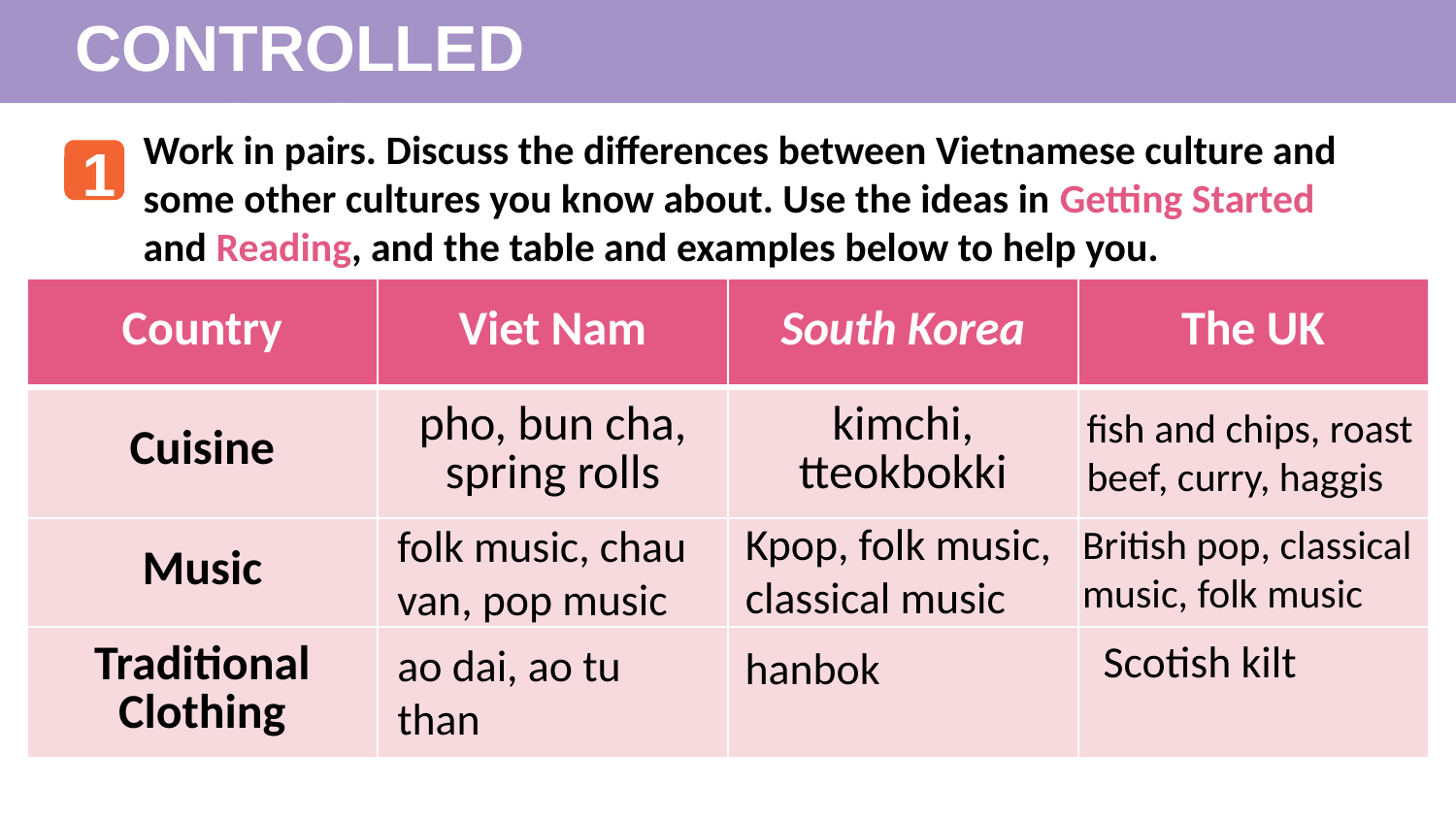

CONTROLLED PRACTICE

Work in pairs. Discuss the differences between Vietnamese culture and some other cultures you know about. Use the ideas in Getting Started and Reading, and the table and examples below to help you.
1

| Country | Viet Nam | South Korea | The UK |
| --- | --- | --- | --- |
| Cuisine | pho, bun cha, spring rolls | kimchi, tteokbokki |  |
| Music |  |  |  |
| Traditional Clothing |  |  |  |
fish and chips, roast beef, curry, haggis
Kpop, folk music, classical music
folk music, chau van, pop music
British pop, classical music, folk music
Scotish kilt
ao dai, ao tu than
hanbok